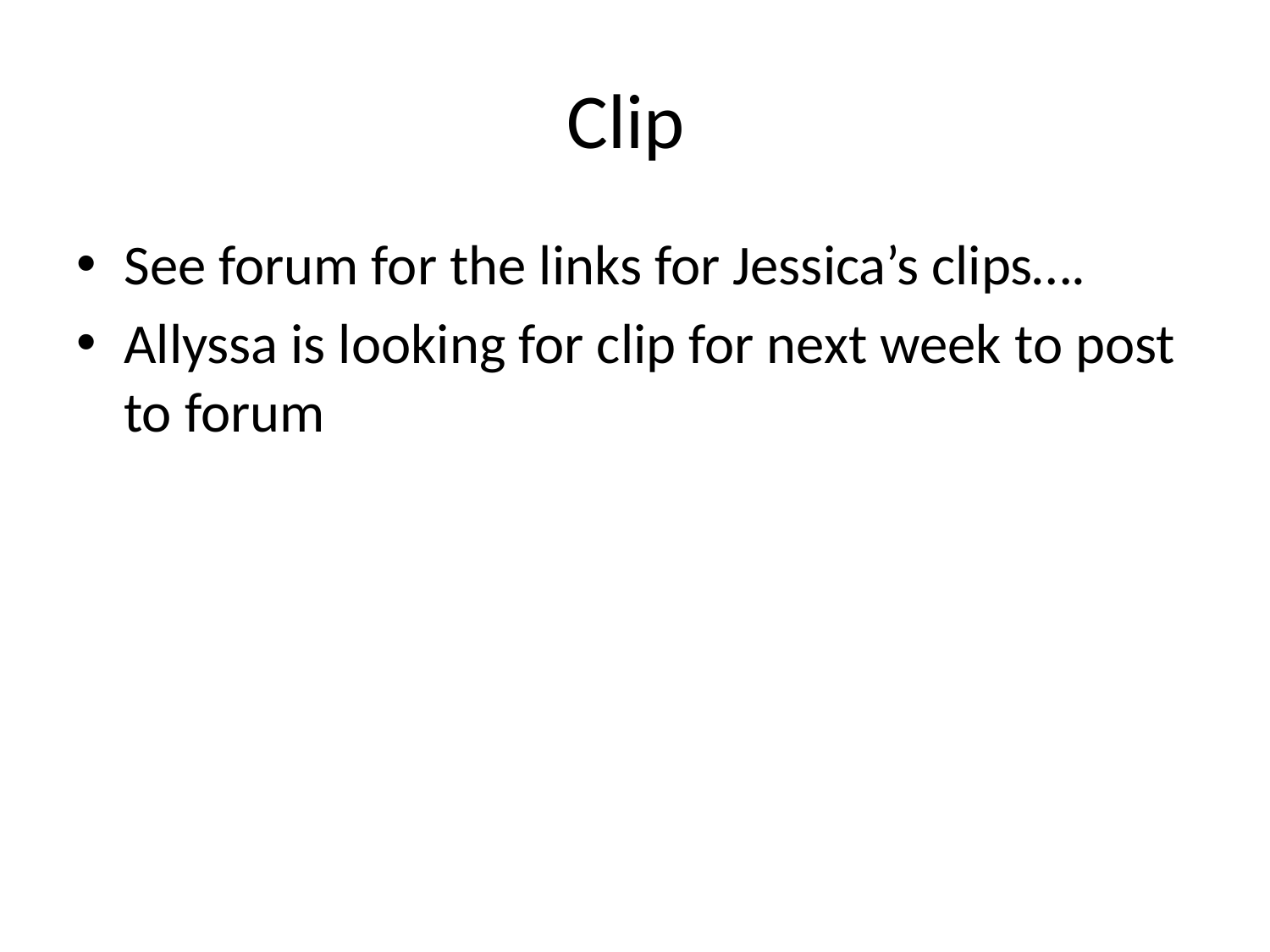

# Clip
See forum for the links for Jessica’s clips….
Allyssa is looking for clip for next week to post to forum